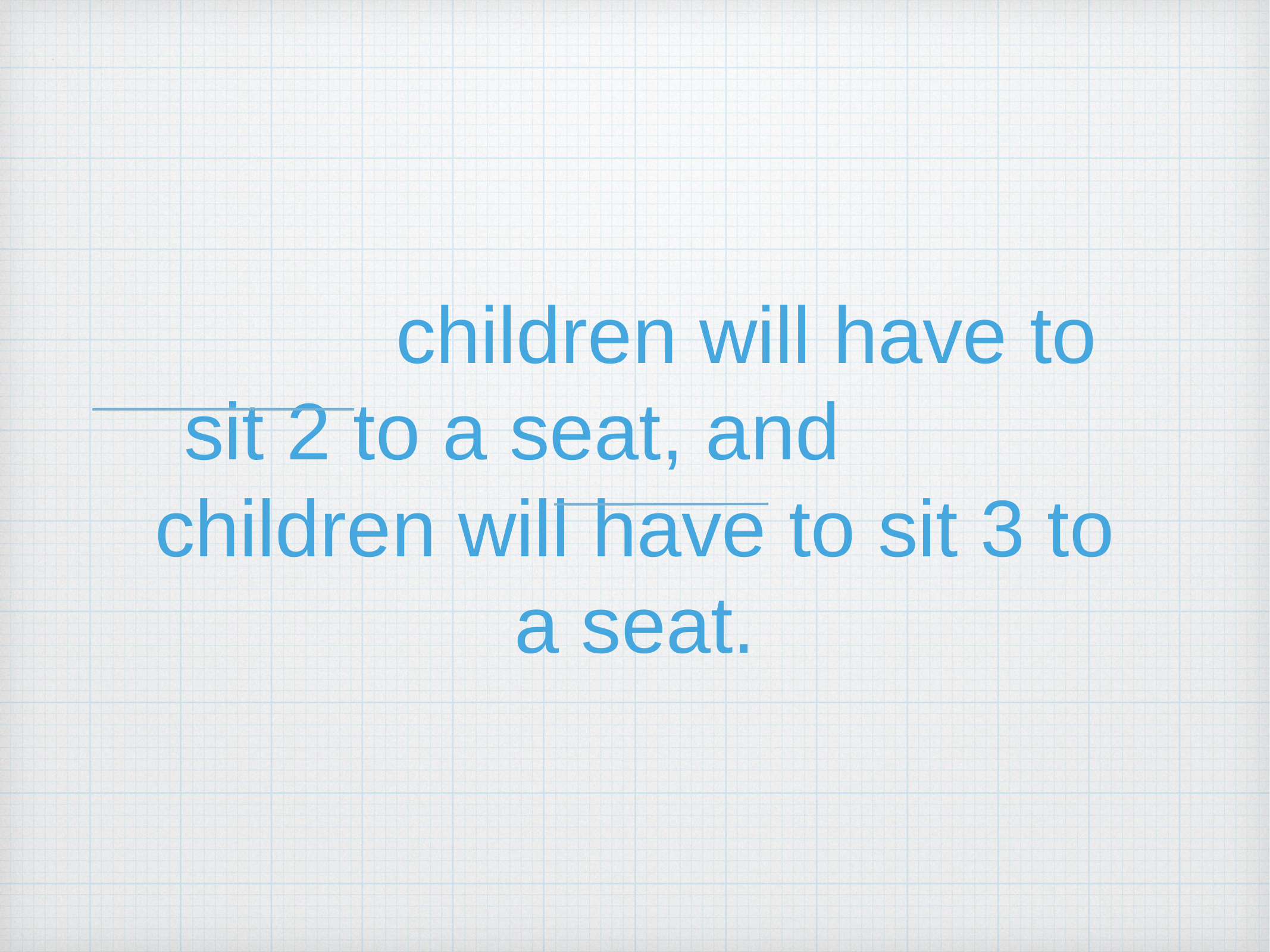

# children will have to sit 2 to a seat, and            children will have to sit 3 to a seat.